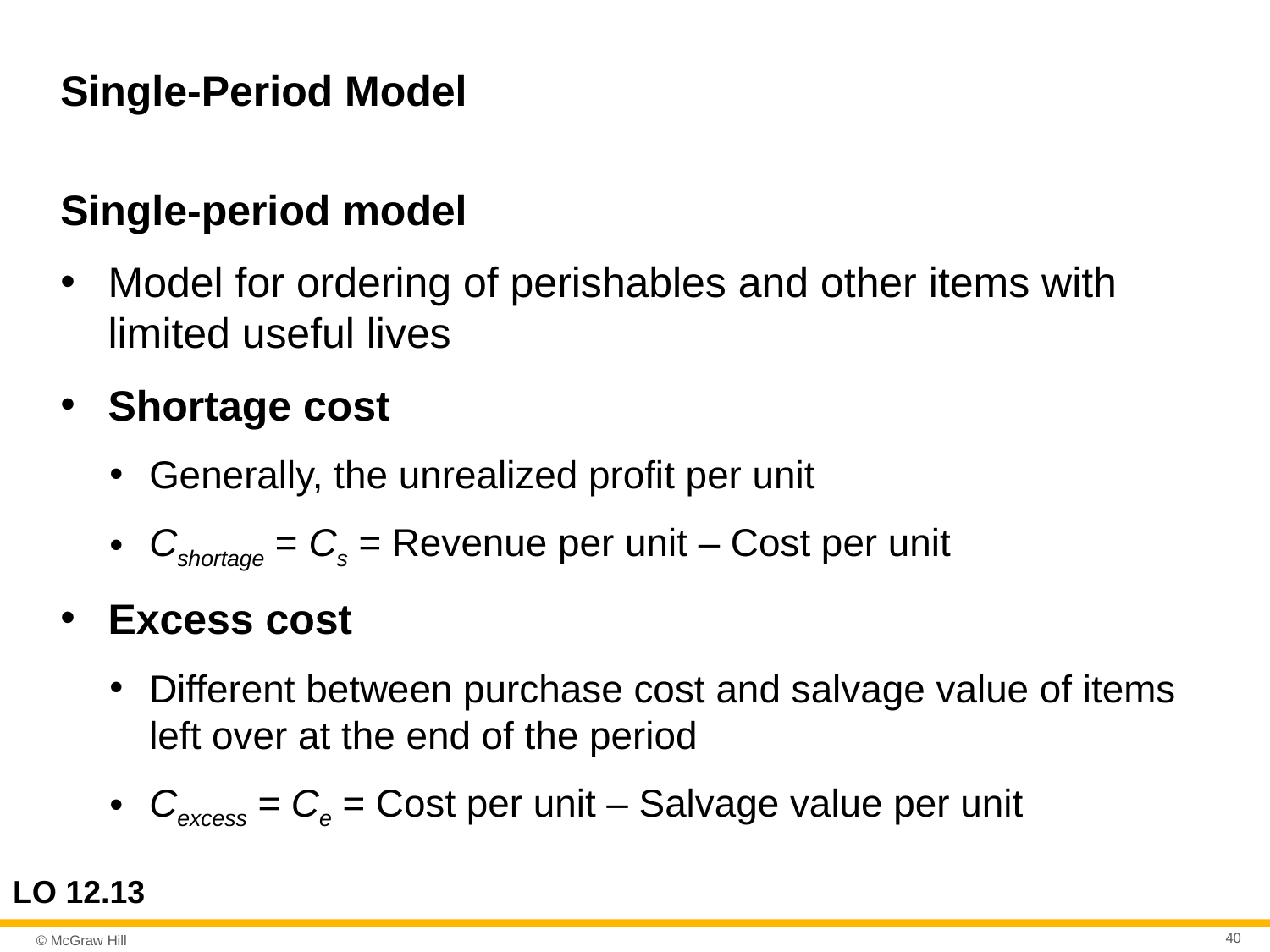

# Single-Period Model
Single-period model
Model for ordering of perishables and other items with limited useful lives
Shortage cost
Generally, the unrealized profit per unit
Cshortage = Cs = Revenue per unit – Cost per unit
Excess cost
Different between purchase cost and salvage value of items left over at the end of the period
Cexcess = Ce = Cost per unit – Salvage value per unit
LO 12.13